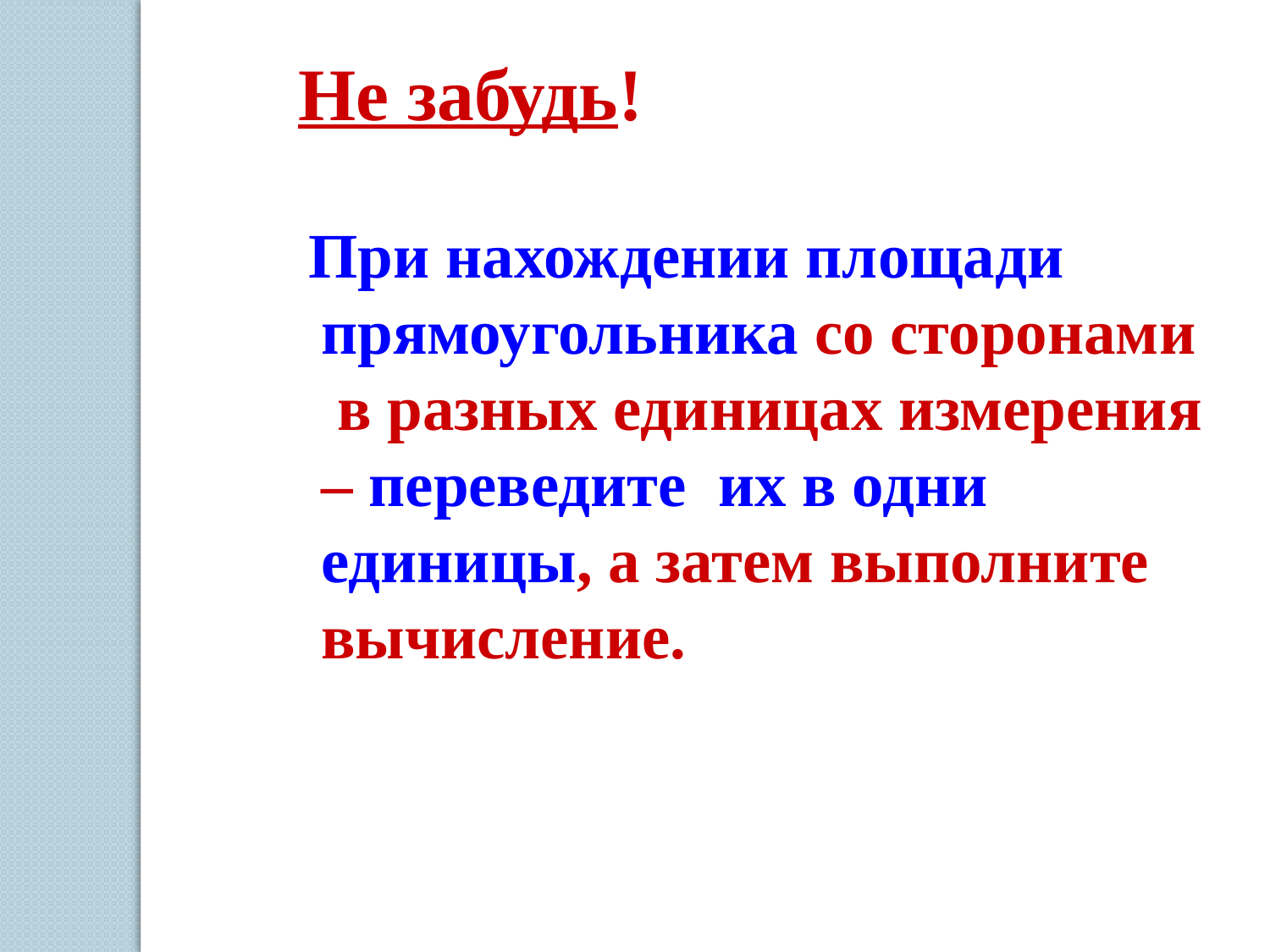

Не забудь!
При нахождении площади прямоугольника со сторонами  в разных единицах измерения – переведите  их в одни единицы, а затем выполните вычисление.